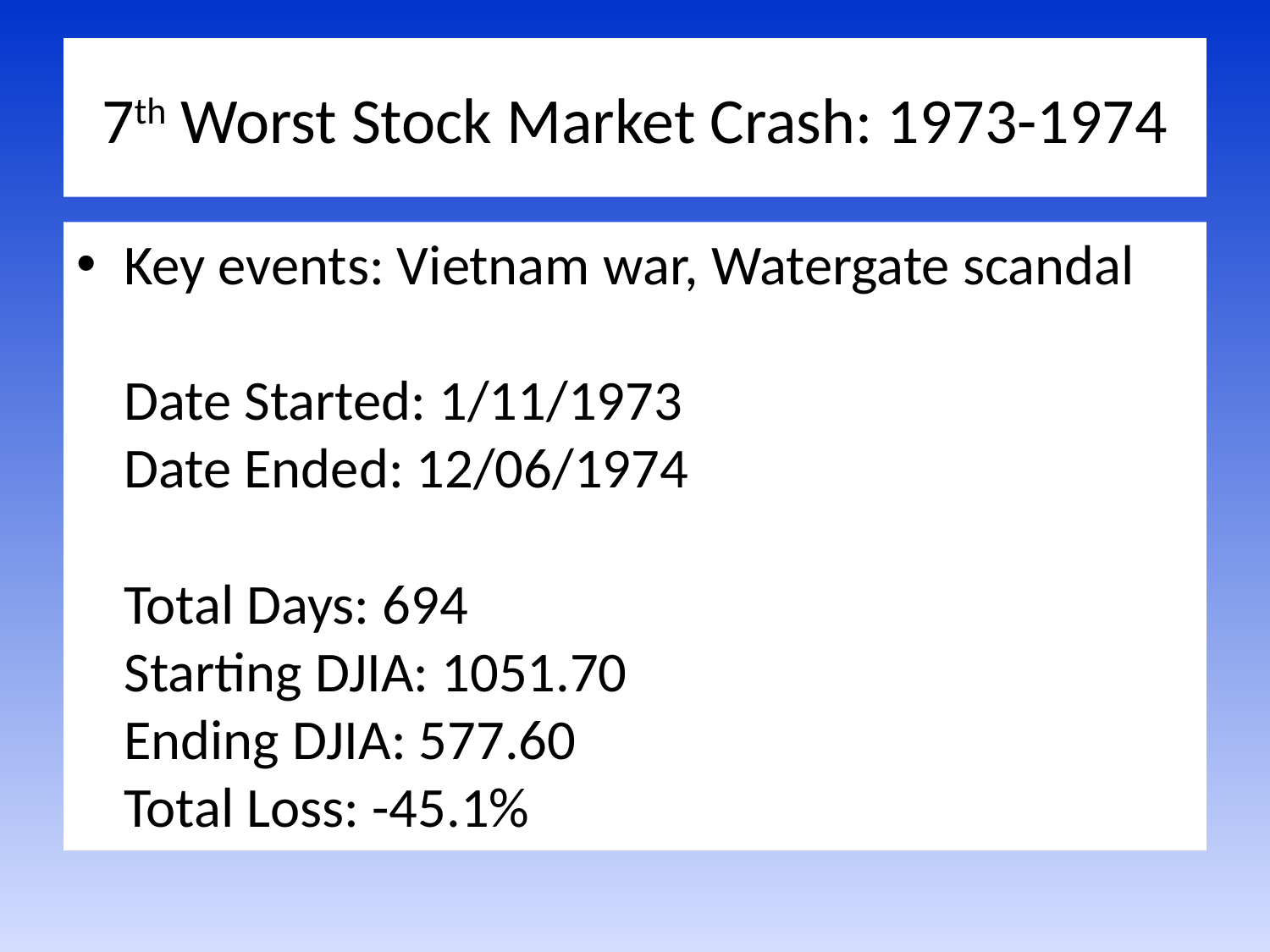

# 7th Worst Stock Market Crash: 1973-1974
Key events: Vietnam war, Watergate scandal
Date Started: 1/11/1973
Date Ended: 12/06/1974
Total Days: 694
Starting DJIA: 1051.70
Ending DJIA: 577.60
Total Loss: -45.1%